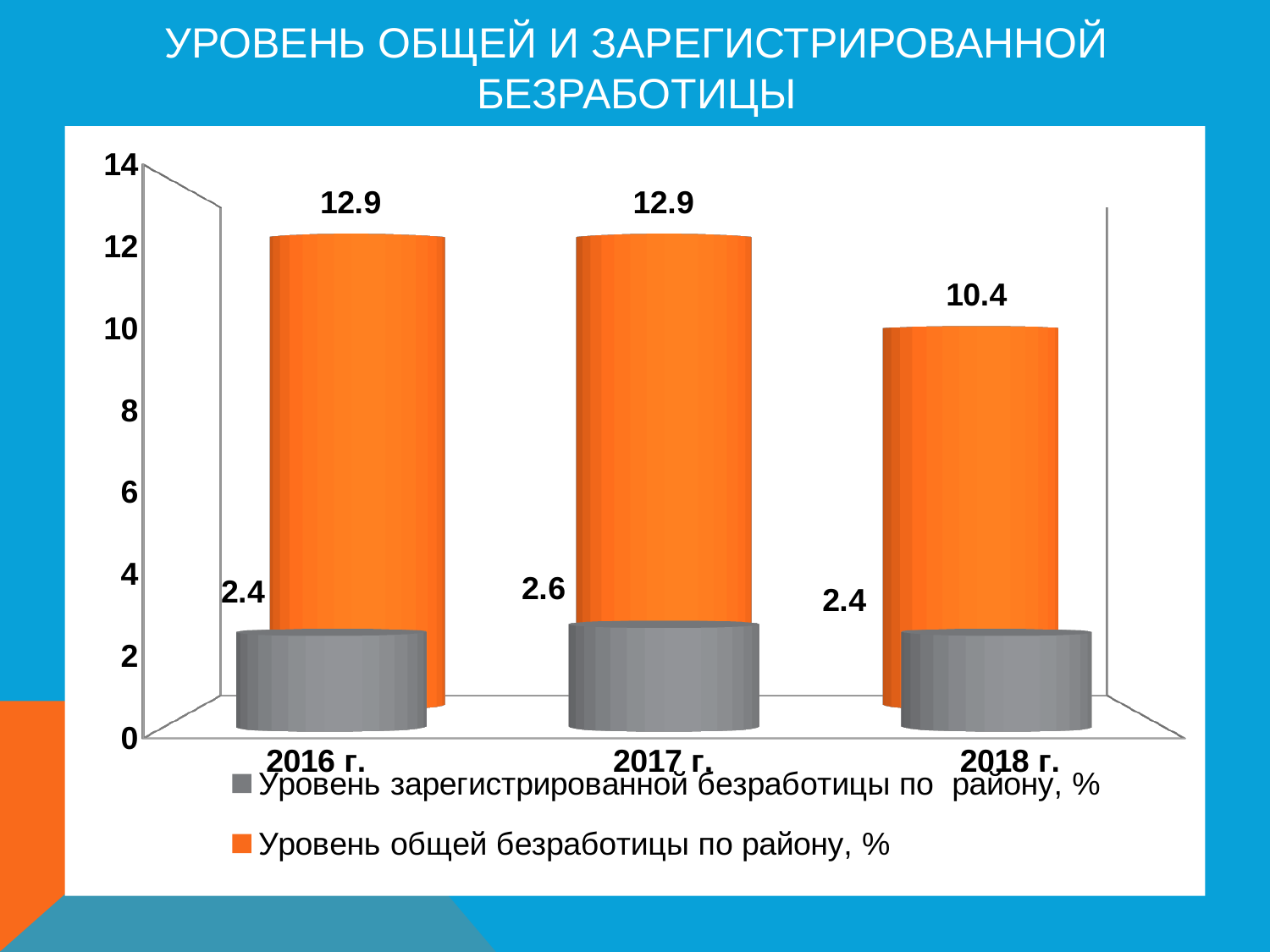

# Уровень общей и зарегистрированной безработицы

[unsupported chart]